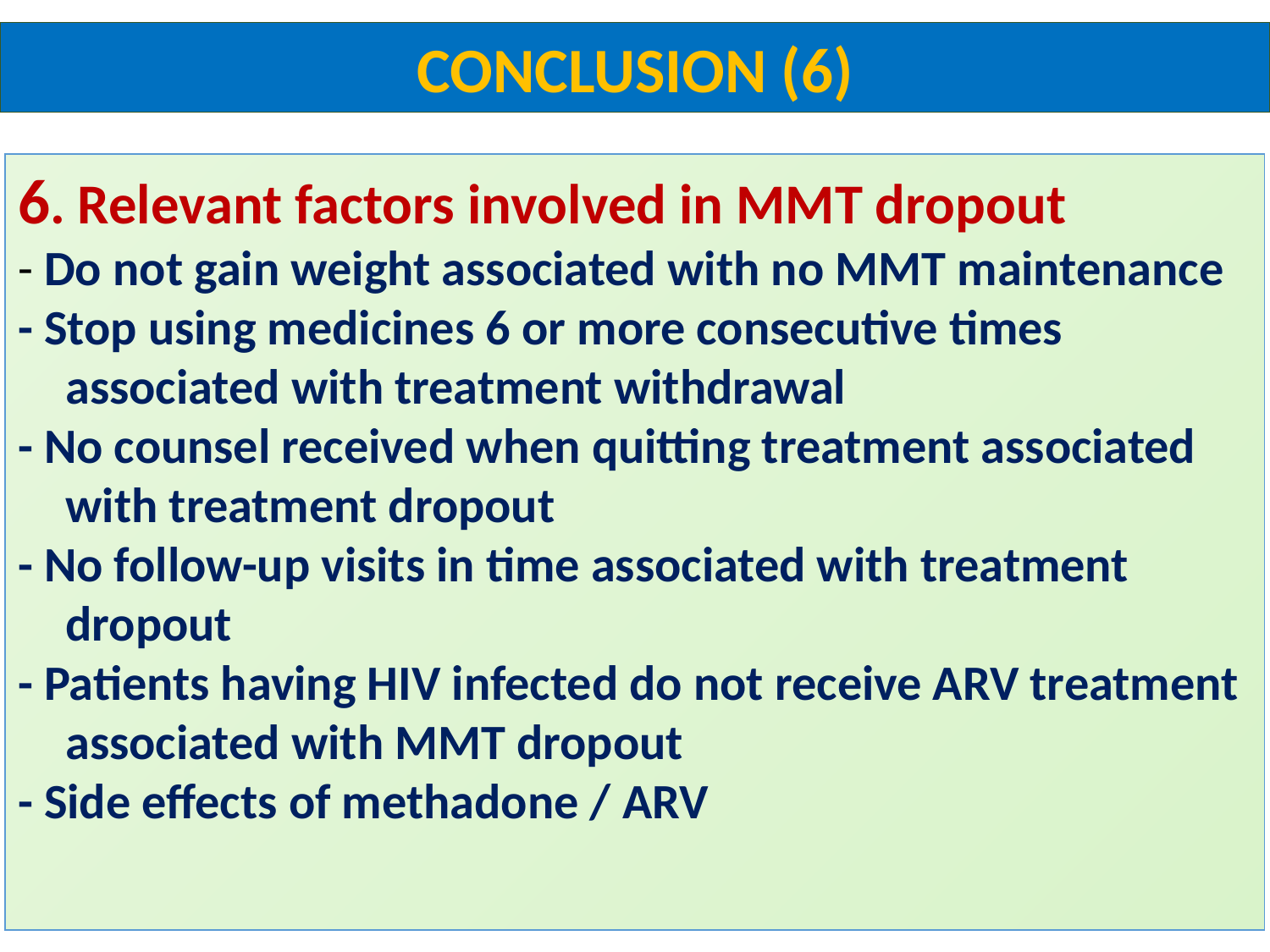

CONCLUSION (6)
6. Relevant factors involved in MMT dropout
- Do not gain weight associated with no MMT maintenance
- Stop using medicines 6 or more consecutive times associated with treatment withdrawal
- No counsel received when quitting treatment associated with treatment dropout
- No follow-up visits in time associated with treatment dropout
- Patients having HIV infected do not receive ARV treatment associated with MMT dropout
- Side effects of methadone / ARV